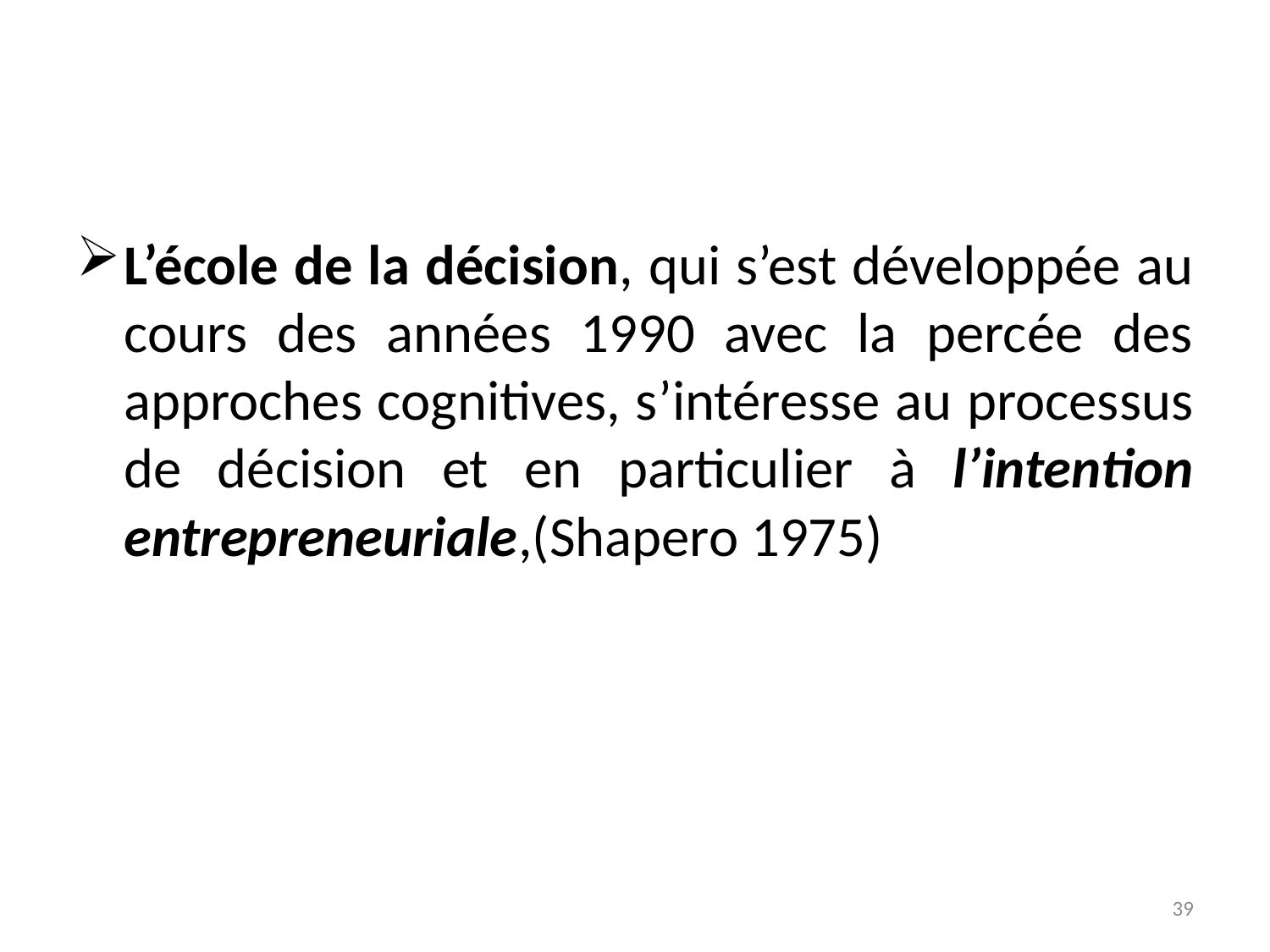

#
L’école de la décision, qui s’est développée au cours des années 1990 avec la percée des approches cognitives, s’intéresse au processus de décision et en particulier à l’intention entrepreneuriale,(Shapero 1975)

39